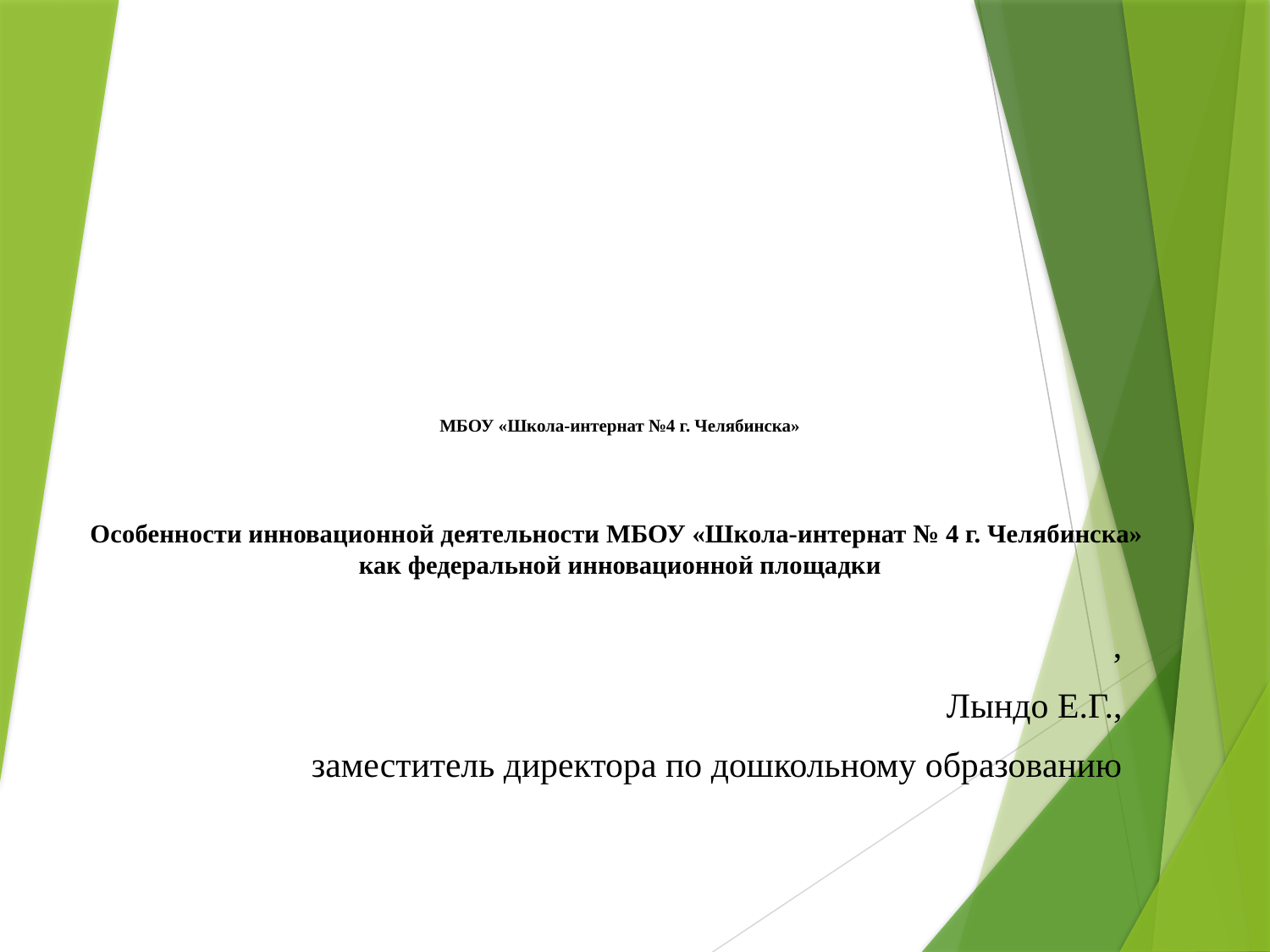

# МБОУ «Школа-интернат №4 г. Челябинска» Особенности инновационной деятельности МБОУ «Школа-интернат № 4 г. Челябинска» как федеральной инновационной площадки
,
Лындо Е.Г.,
заместитель директора по дошкольному образованию